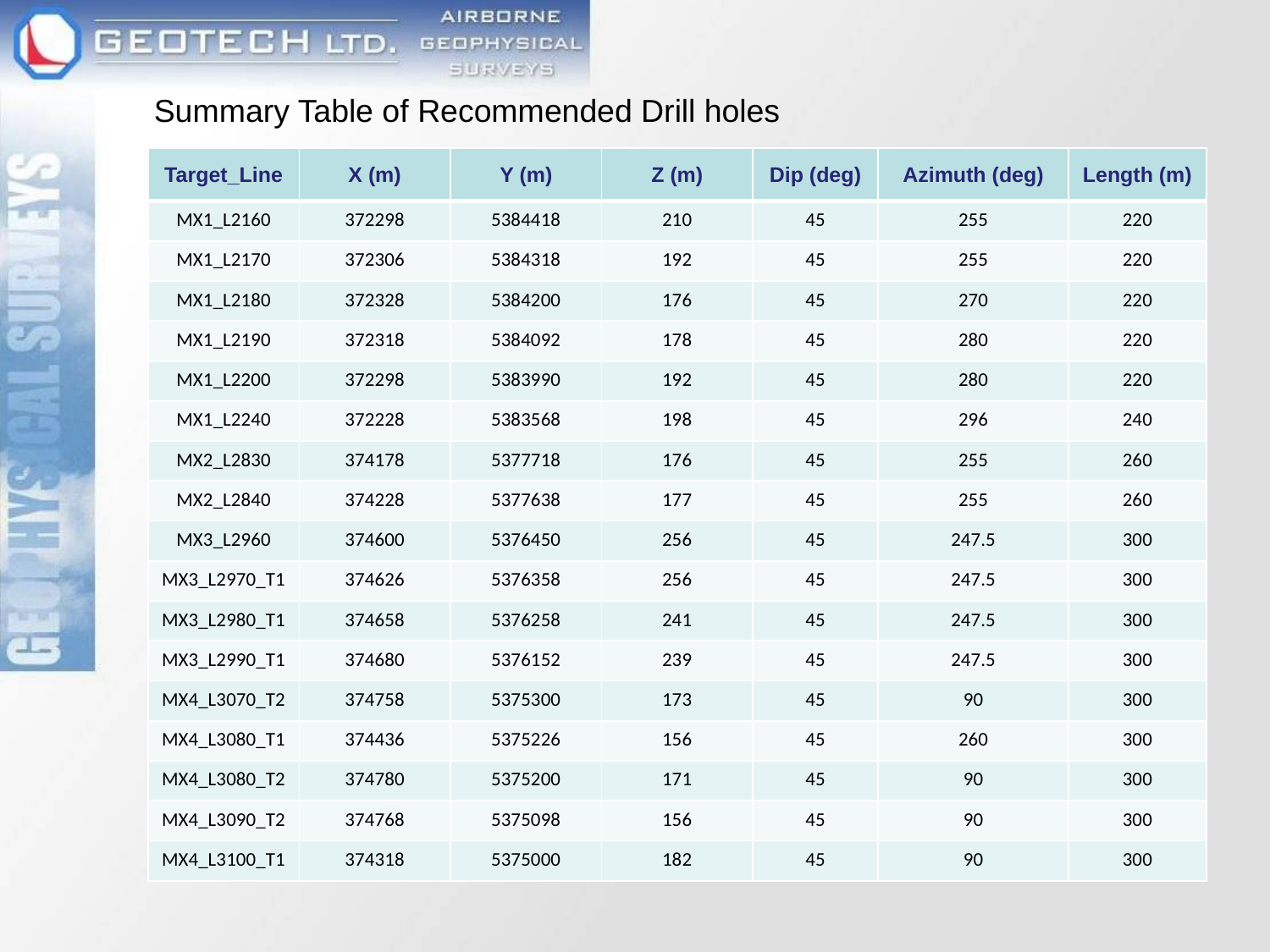

Summary Table of Recommended Drill holes
| Target\_Line | X (m) | Y (m) | Z (m) | Dip (deg) | Azimuth (deg) | Length (m) |
| --- | --- | --- | --- | --- | --- | --- |
| MX1\_L2160 | 372298 | 5384418 | 210 | 45 | 255 | 220 |
| MX1\_L2170 | 372306 | 5384318 | 192 | 45 | 255 | 220 |
| MX1\_L2180 | 372328 | 5384200 | 176 | 45 | 270 | 220 |
| MX1\_L2190 | 372318 | 5384092 | 178 | 45 | 280 | 220 |
| MX1\_L2200 | 372298 | 5383990 | 192 | 45 | 280 | 220 |
| MX1\_L2240 | 372228 | 5383568 | 198 | 45 | 296 | 240 |
| MX2\_L2830 | 374178 | 5377718 | 176 | 45 | 255 | 260 |
| MX2\_L2840 | 374228 | 5377638 | 177 | 45 | 255 | 260 |
| MX3\_L2960 | 374600 | 5376450 | 256 | 45 | 247.5 | 300 |
| MX3\_L2970\_T1 | 374626 | 5376358 | 256 | 45 | 247.5 | 300 |
| MX3\_L2980\_T1 | 374658 | 5376258 | 241 | 45 | 247.5 | 300 |
| MX3\_L2990\_T1 | 374680 | 5376152 | 239 | 45 | 247.5 | 300 |
| MX4\_L3070\_T2 | 374758 | 5375300 | 173 | 45 | 90 | 300 |
| MX4\_L3080\_T1 | 374436 | 5375226 | 156 | 45 | 260 | 300 |
| MX4\_L3080\_T2 | 374780 | 5375200 | 171 | 45 | 90 | 300 |
| MX4\_L3090\_T2 | 374768 | 5375098 | 156 | 45 | 90 | 300 |
| MX4\_L3100\_T1 | 374318 | 5375000 | 182 | 45 | 90 | 300 |